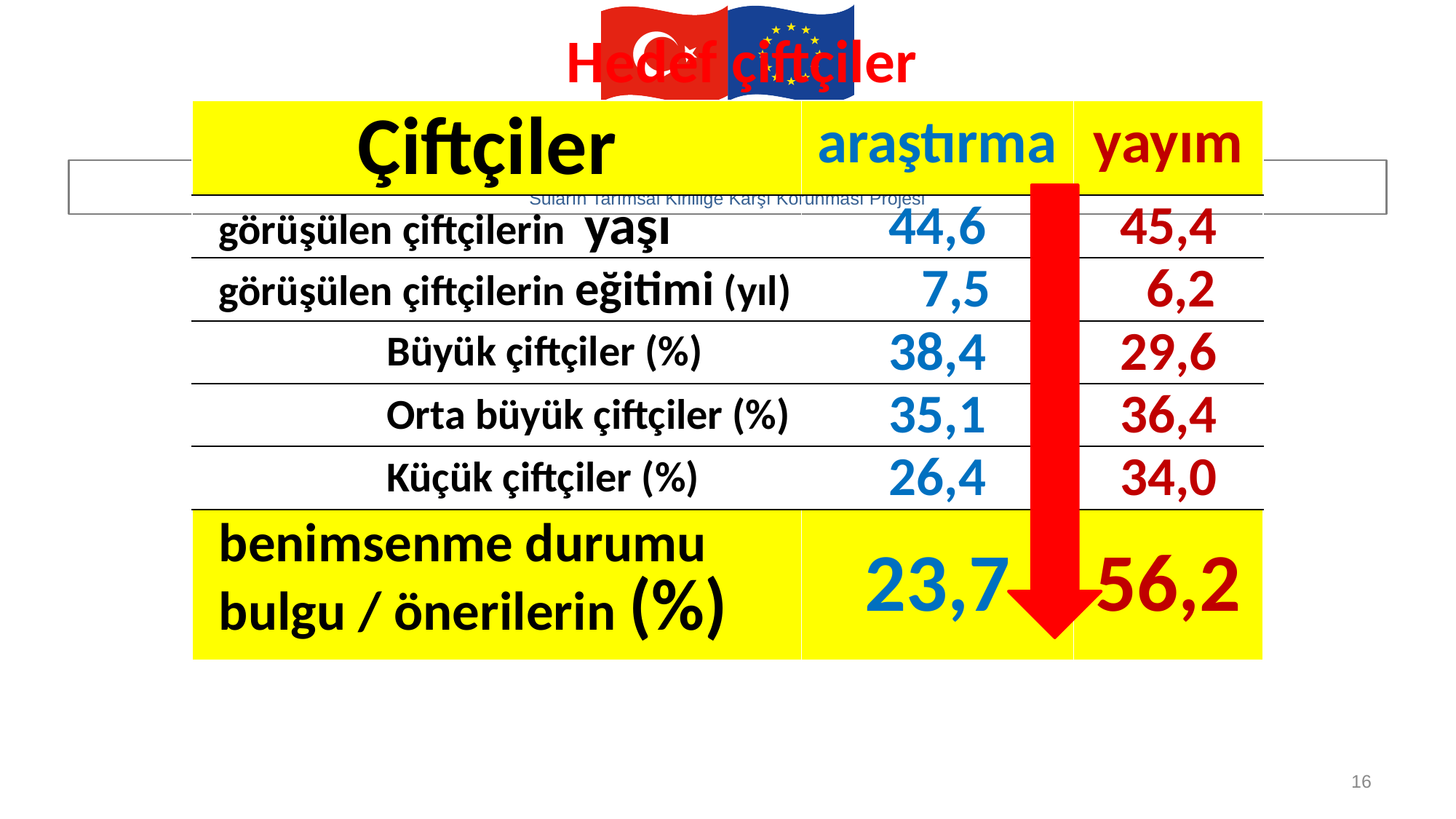

# Hedef çiftçiler
| Çiftçiler | araştırma | yayım |
| --- | --- | --- |
| görüşülen çiftçilerin yaşı | 44,6 | 45,4 |
| görüşülen çiftçilerin eğitimi (yıl) | 7,5 | 6,2 |
| Büyük çiftçiler (%) | 38,4 | 29,6 |
| Orta büyük çiftçiler (%) | 35,1 | 36,4 |
| Küçük çiftçiler (%) | 26,4 | 34,0 |
| benimsenme durumu bulgu / önerilerin (%) | 23,7 | 56,2 |

16